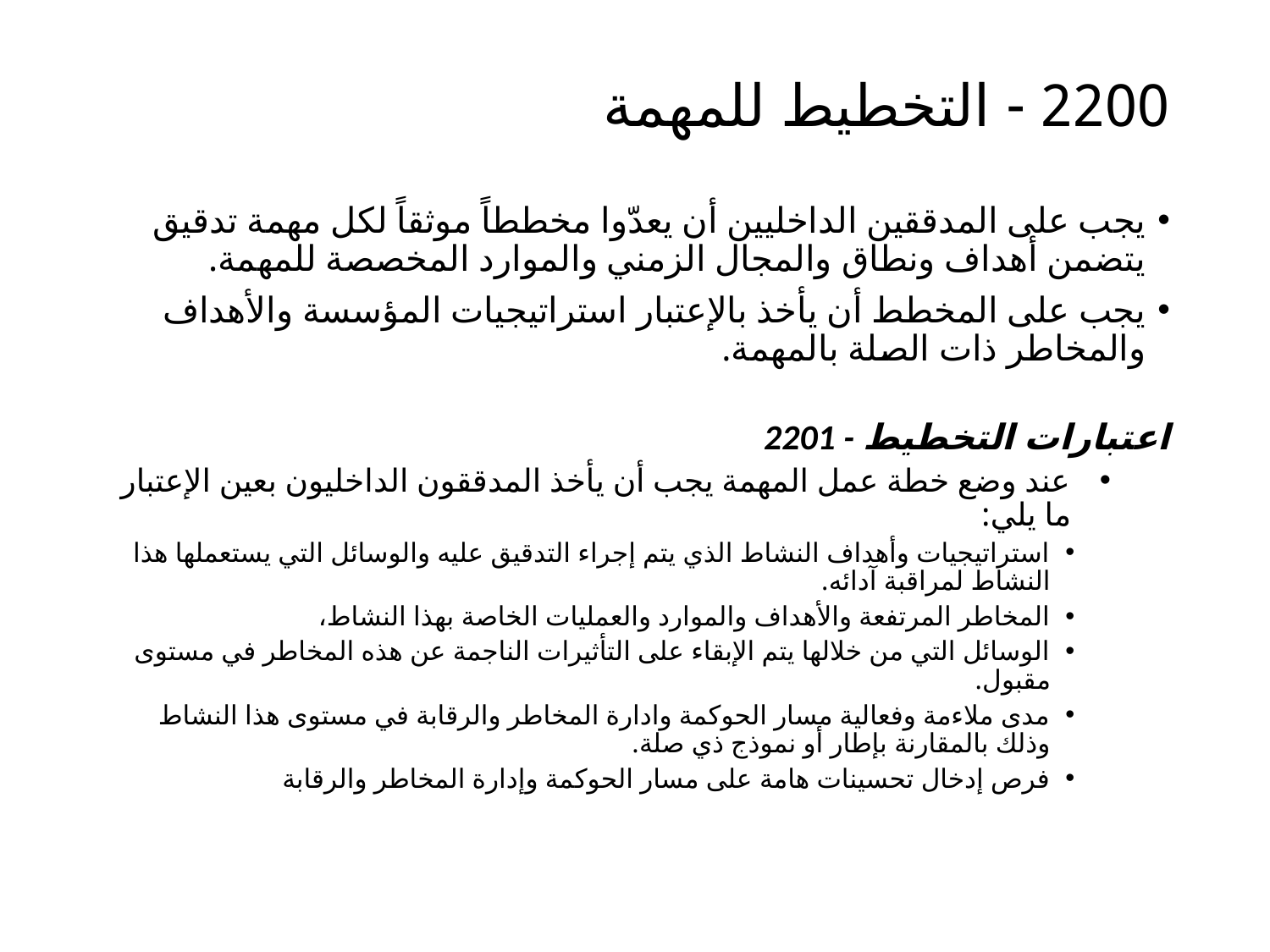

# 2200 - التخطيط للمهمة
يجب على المدققين الداخليين أن يعدّوا مخططاً موثقاً لكل مهمة تدقيق يتضمن أهداف ونطاق والمجال الزمني والموارد المخصصة للمهمة.
يجب على المخطط أن يأخذ بالإعتبار استراتيجيات المؤسسة والأهداف والمخاطر ذات الصلة بالمهمة.

2201 - اعتبارات التخطيط
عند وضع خطة عمل المهمة يجب أن يأخذ المدققون الداخليون بعين الإعتبار ما يلي:
استراتيجيات وأهداف النشاط الذي يتم إجراء التدقيق عليه والوسائل التي يستعملها هذا النشاط لمراقبة آدائه.
المخاطر المرتفعة والأهداف والموارد والعمليات الخاصة بهذا النشاط،
الوسائل التي من خلالها يتم الإبقاء على التأثيرات الناجمة عن هذه المخاطر في مستوى مقبول.
مدى ملاءمة وفعالية مسار الحوكمة وادارة المخاطر والرقابة في مستوى هذا النشاط وذلك بالمقارنة بإطار أو نموذج ذي صلة.
فرص إدخال تحسينات هامة على مسار الحوكمة وإدارة المخاطر والرقابة